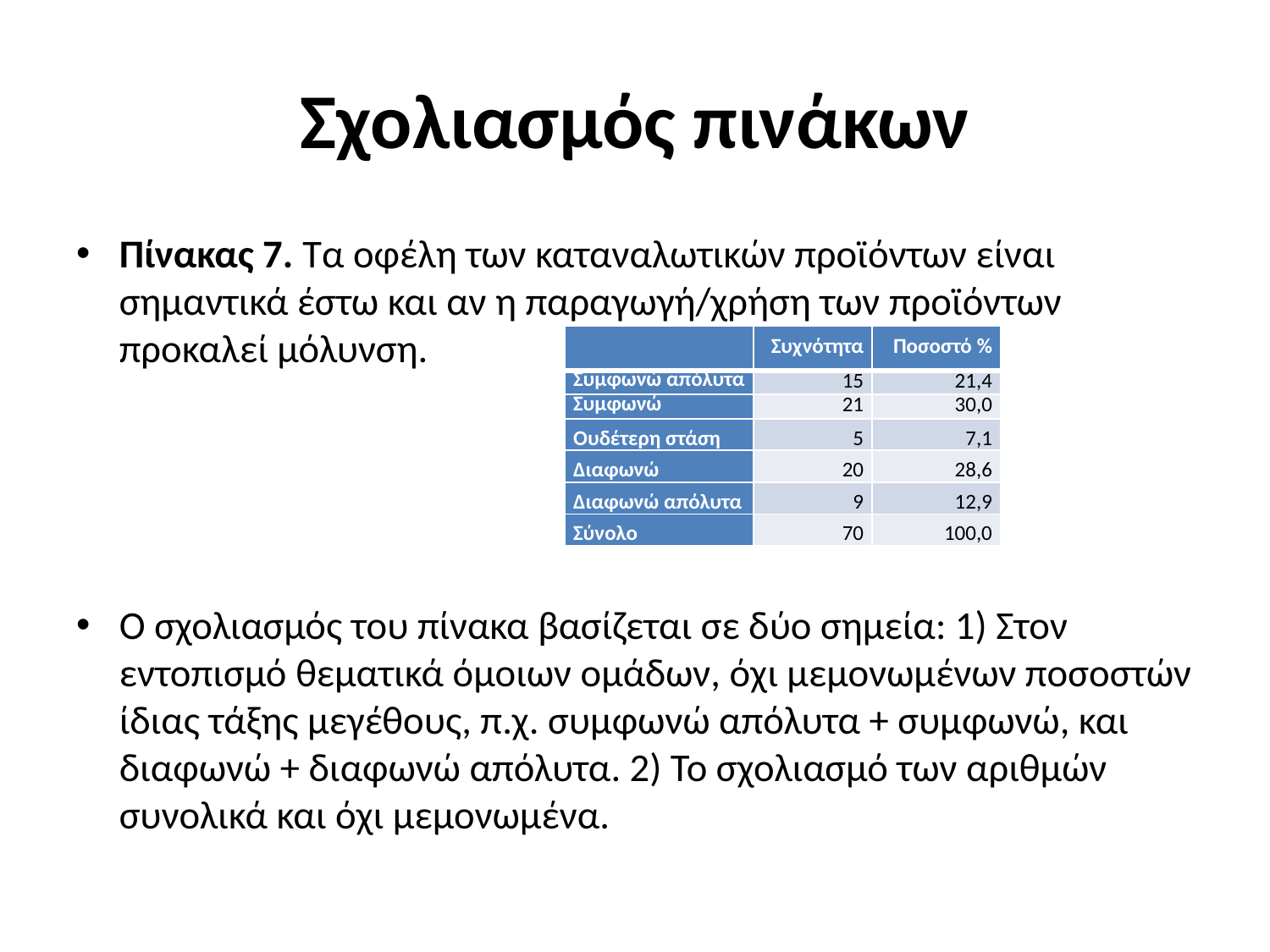

# Σχολιασμός πινάκων
Πίνακας 7. Τα οφέλη των καταναλωτικών προϊόντων είναι σημαντικά έστω και αν η παραγωγή/χρήση των προϊόντων προκαλεί μόλυνση.

O σχολιασμός του πίνακα βασίζεται σε δύο σημεία: 1) Στον εντοπισμό θεματικά όμοιων ομάδων, όχι μεμονωμένων ποσοστών ίδιας τάξης μεγέθους, π.χ. συμφωνώ απόλυτα + συμφωνώ, και διαφωνώ + διαφωνώ απόλυτα. 2) Το σχολιασμό των αριθμών συνολικά και όχι μεμονωμένα.

|  | Συχνότητα | Ποσοστό % |
| --- | --- | --- |
| Συμφωνώ απόλυτα | 15 | 21,4 |
| Συμφωνώ | 21 | 30,0 |
| Ουδέτερη στάση | 5 | 7,1 |
| Διαφωνώ | 20 | 28,6 |
| Διαφωνώ απόλυτα | 9 | 12,9 |
| Σύνολο | 70 | 100,0 |